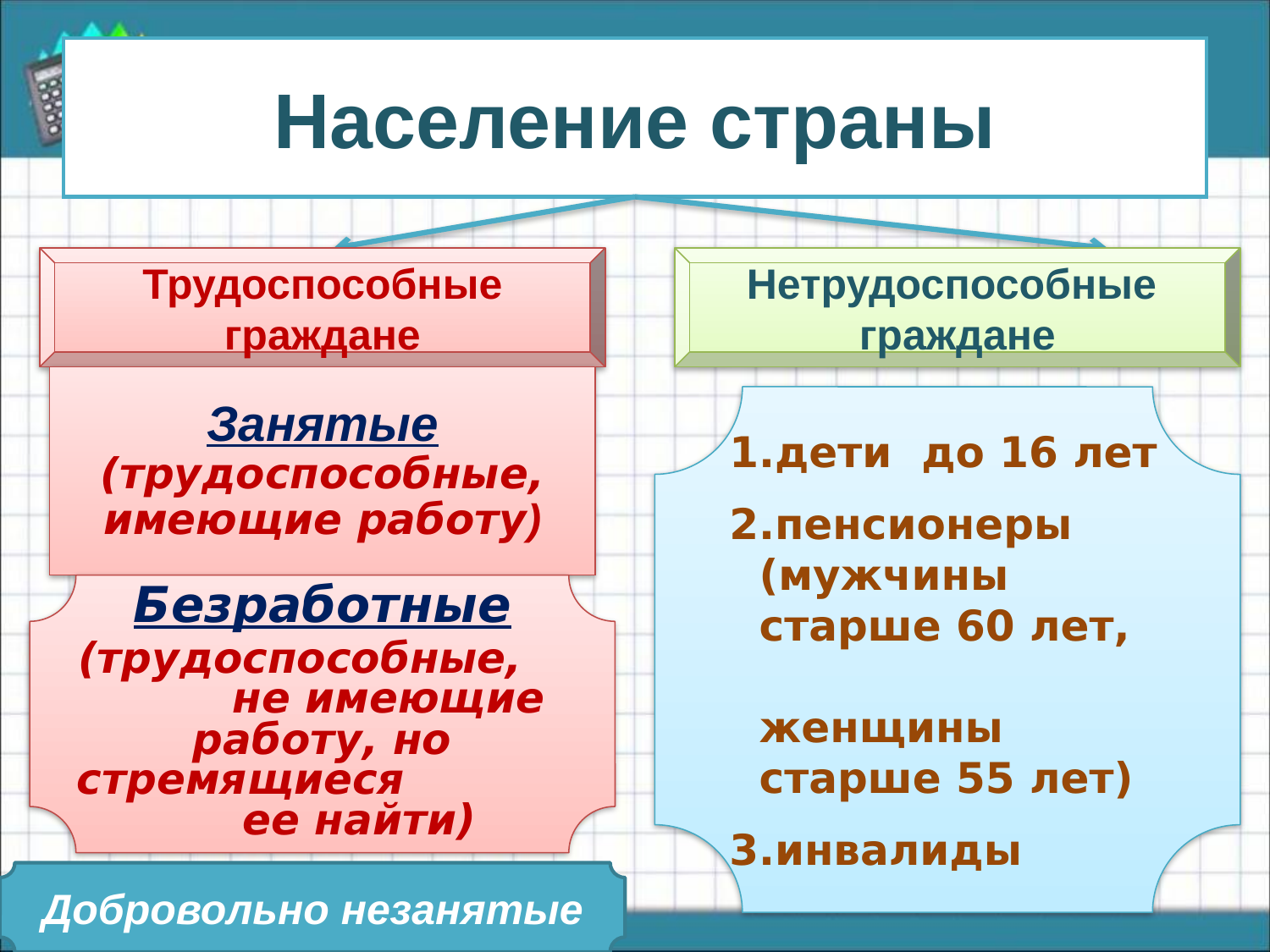

# Население страны
Трудоспособные граждане
Нетрудоспособные  граждане
Занятые (трудоспособные, имеющие работу)
дети  до 16 лет
пенсионеры  (мужчины старше 60 лет,                             женщины  старше 55 лет)
инвалиды
Безработные
(трудоспособные,             не имеющие работу, но стремящиеся                 ее найти)
Добровольно незанятые